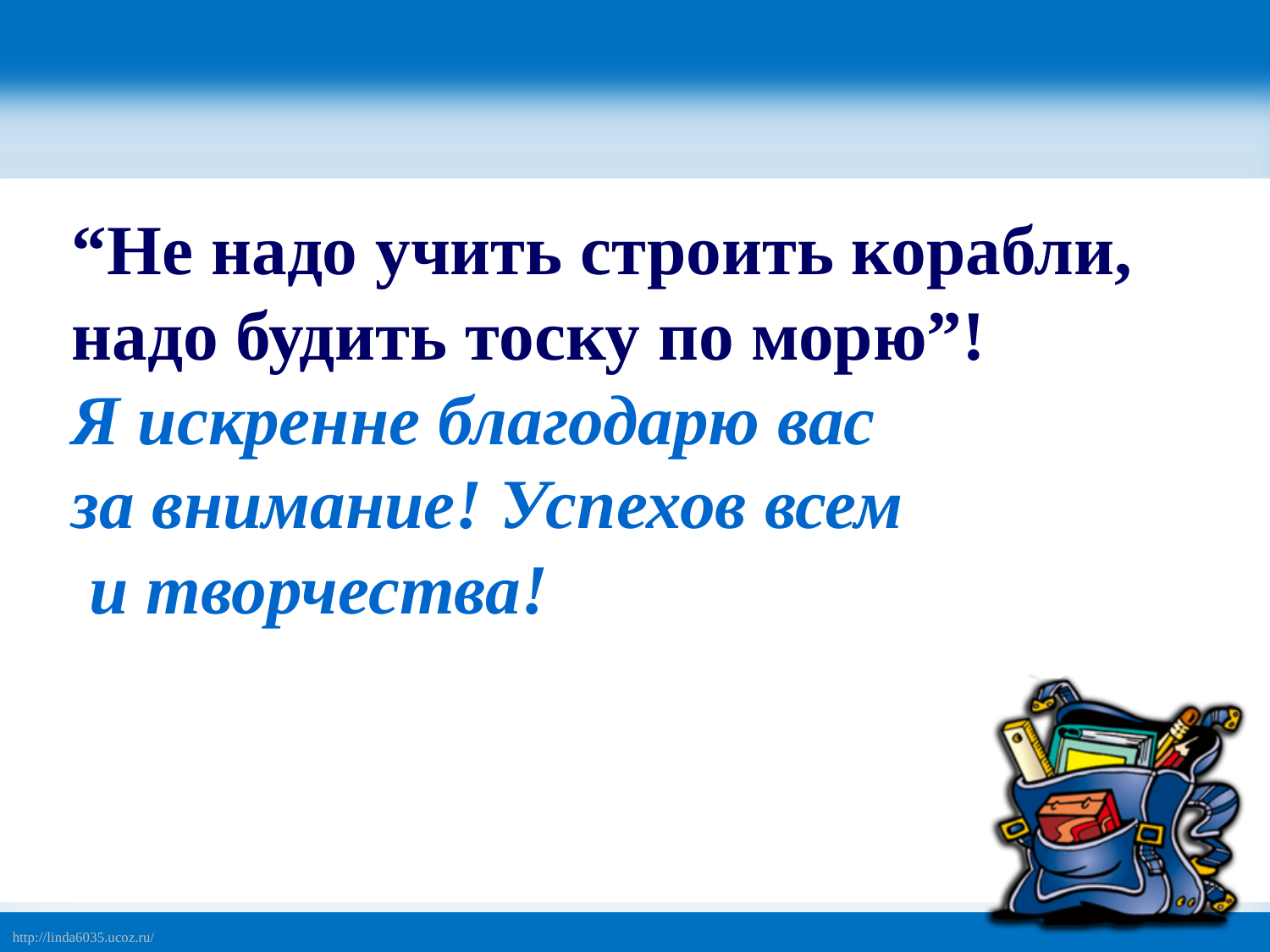

“Не надо учить строить корабли,
надо будить тоску по морю”!
Я искренне благодарю вас
за внимание! Успехов всем
 и творчества!